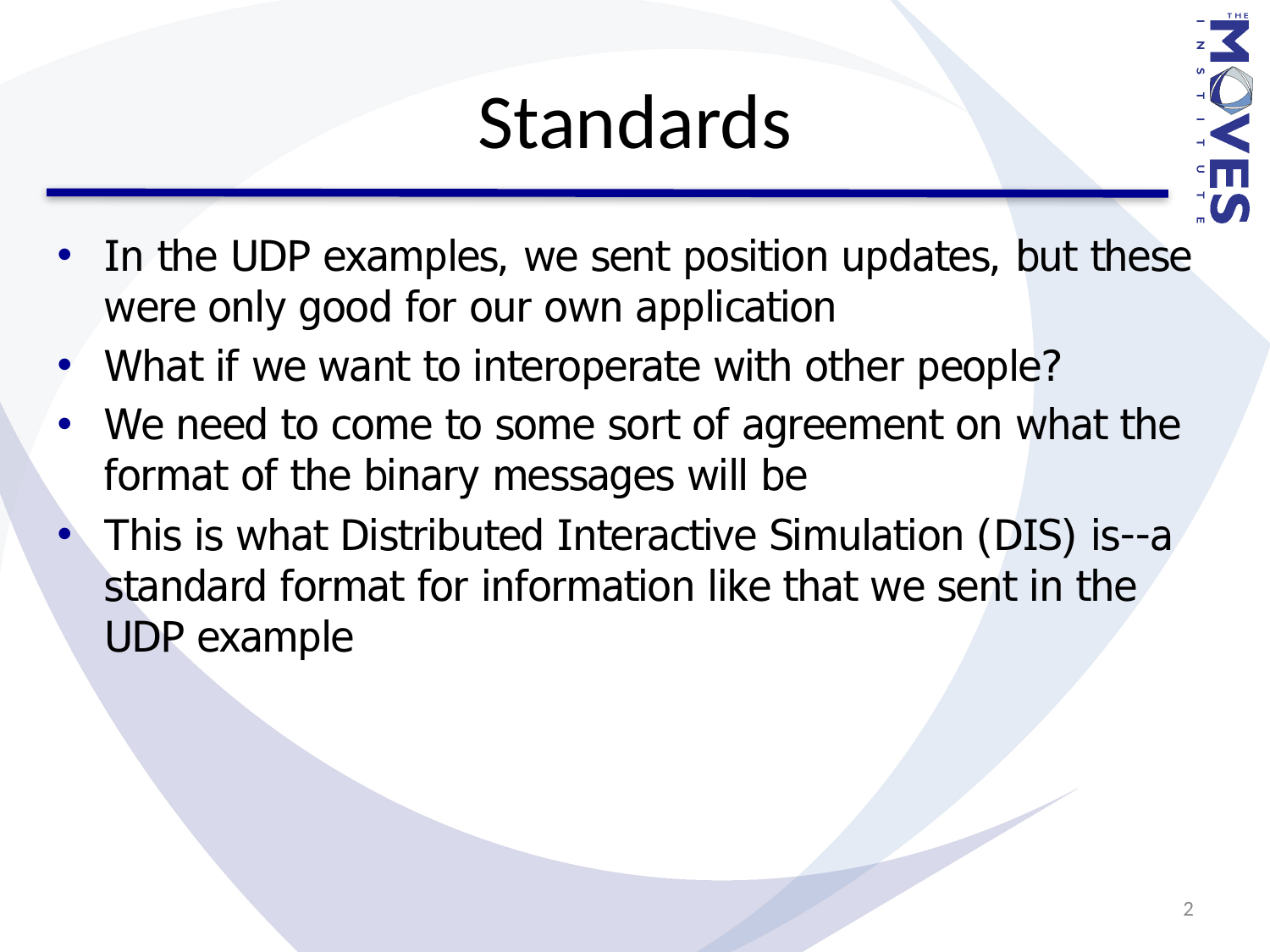

# Standards
In the UDP examples, we sent position updates, but these were only good for our own application
What if we want to interoperate with other people?
We need to come to some sort of agreement on what the format of the binary messages will be
This is what Distributed Interactive Simulation (DIS) is--a standard format for information like that we sent in the UDP example
2